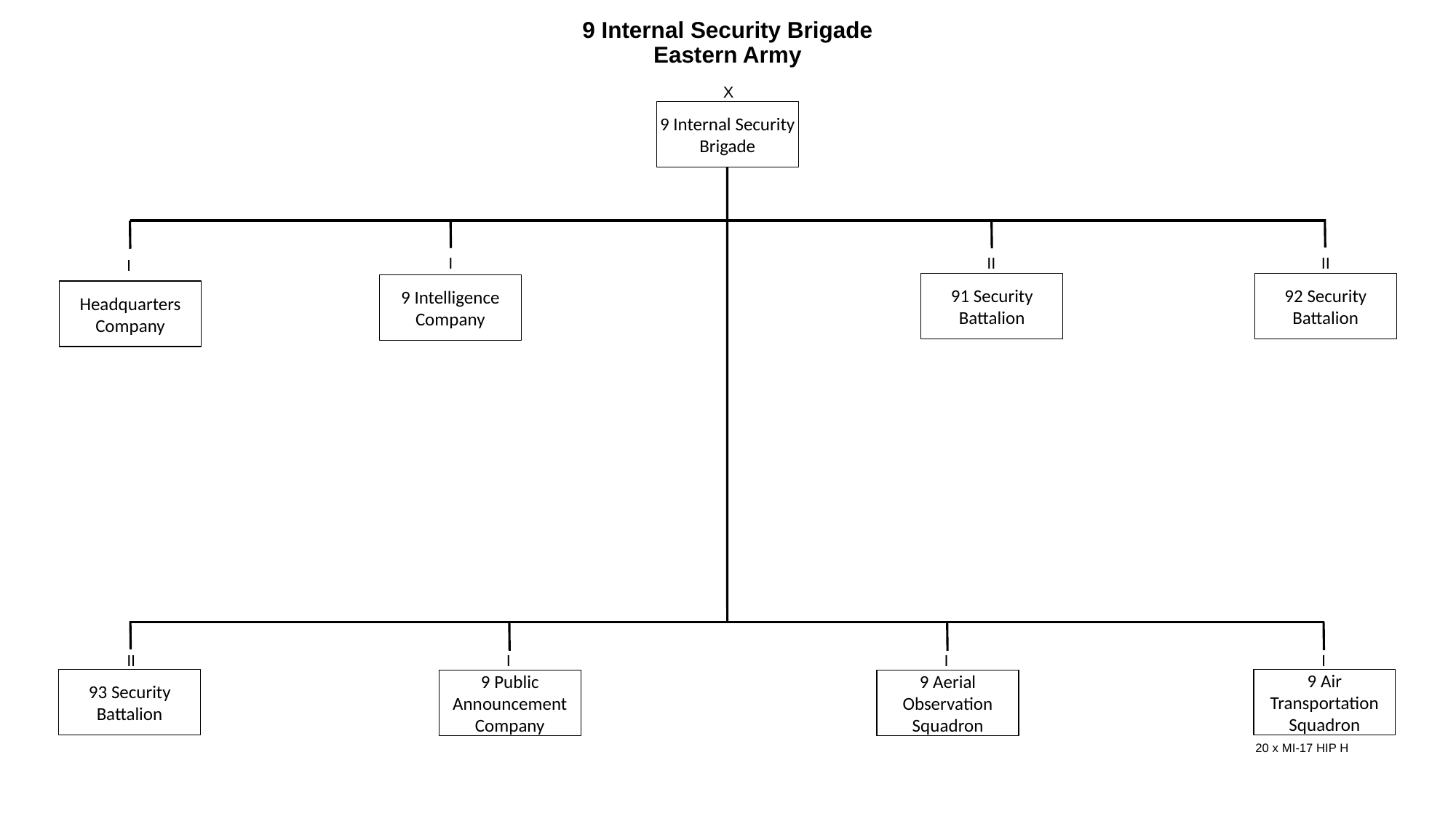

# 9 Internal Security Brigade Eastern Army
X
9 Internal Security Brigade
II
II
I
I
91 Security Battalion
92 Security Battalion
9 Intelligence
Company
Headquarters
Company
I
I
I
II
93 Security Battalion
9 Air Transportation Squadron
9 Public Announcement Company
9 Aerial Observation Squadron
20 x MI-17 HIP H